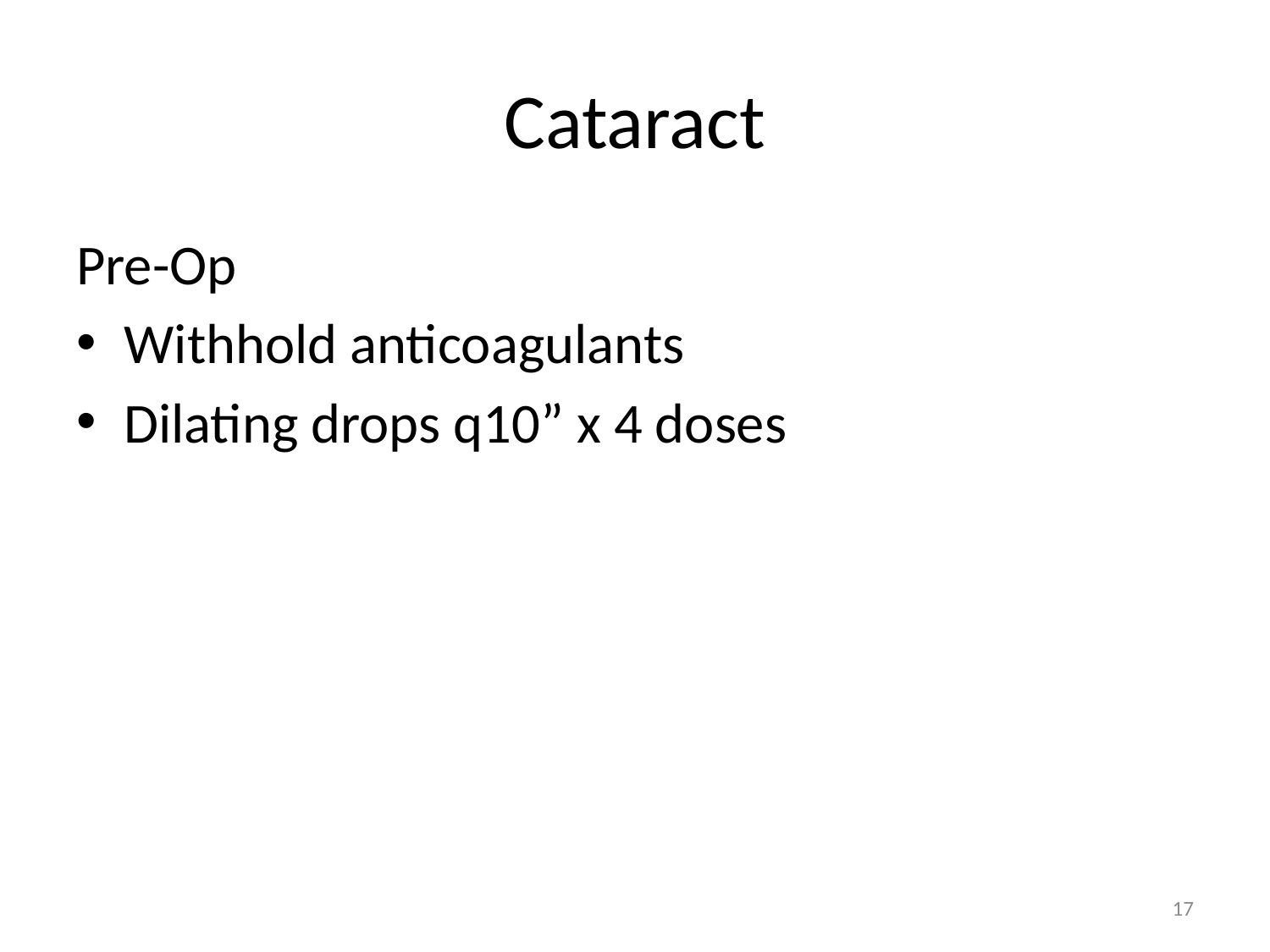

# Cataract
Pre-Op
Withhold anticoagulants
Dilating drops q10” x 4 doses
17